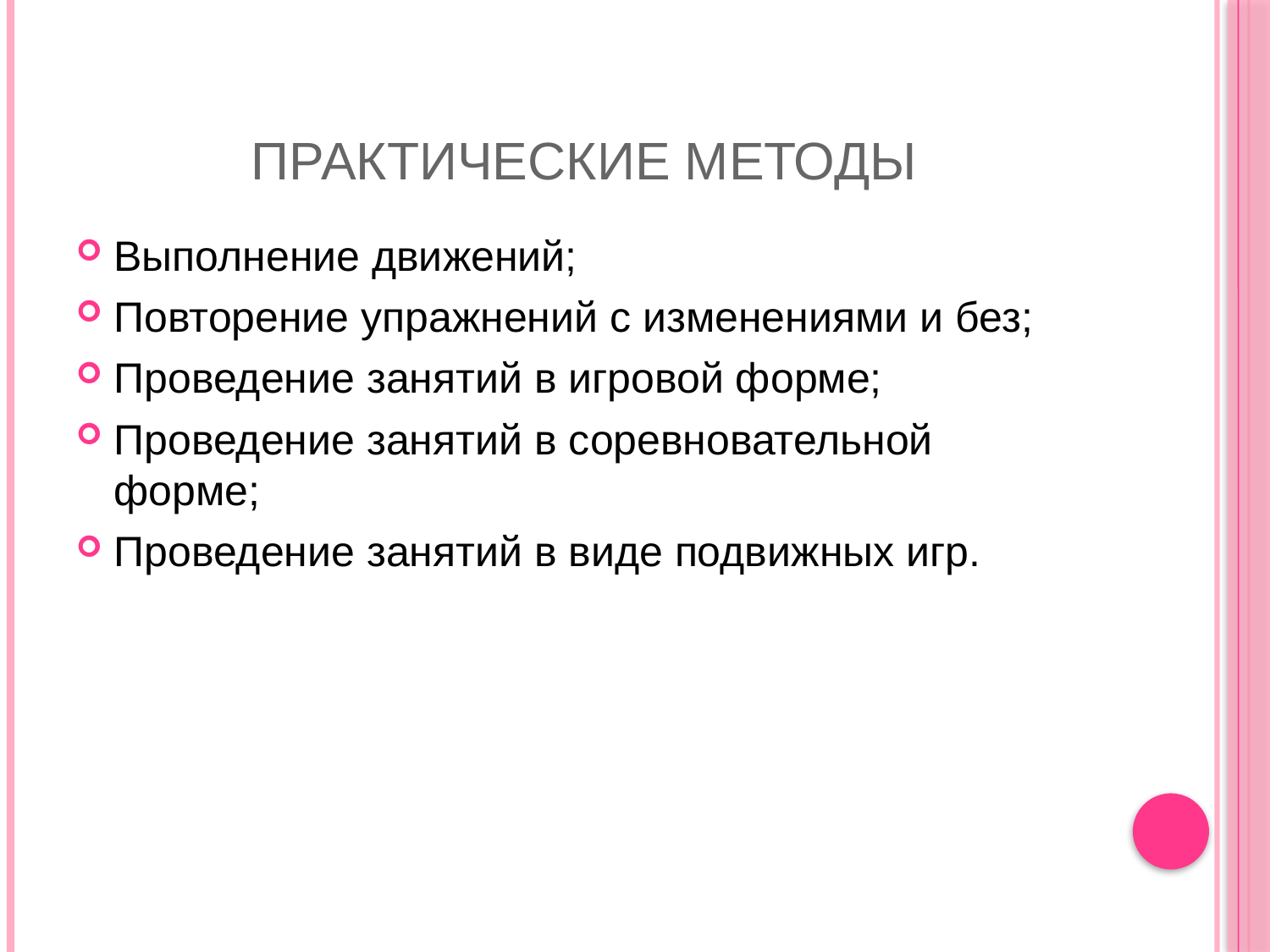

# Практические методы
Выполнение движений;
Повторение упражнений с изменениями и без;
Проведение занятий в игровой форме;
Проведение занятий в соревновательной форме;
Проведение занятий в виде подвижных игр.